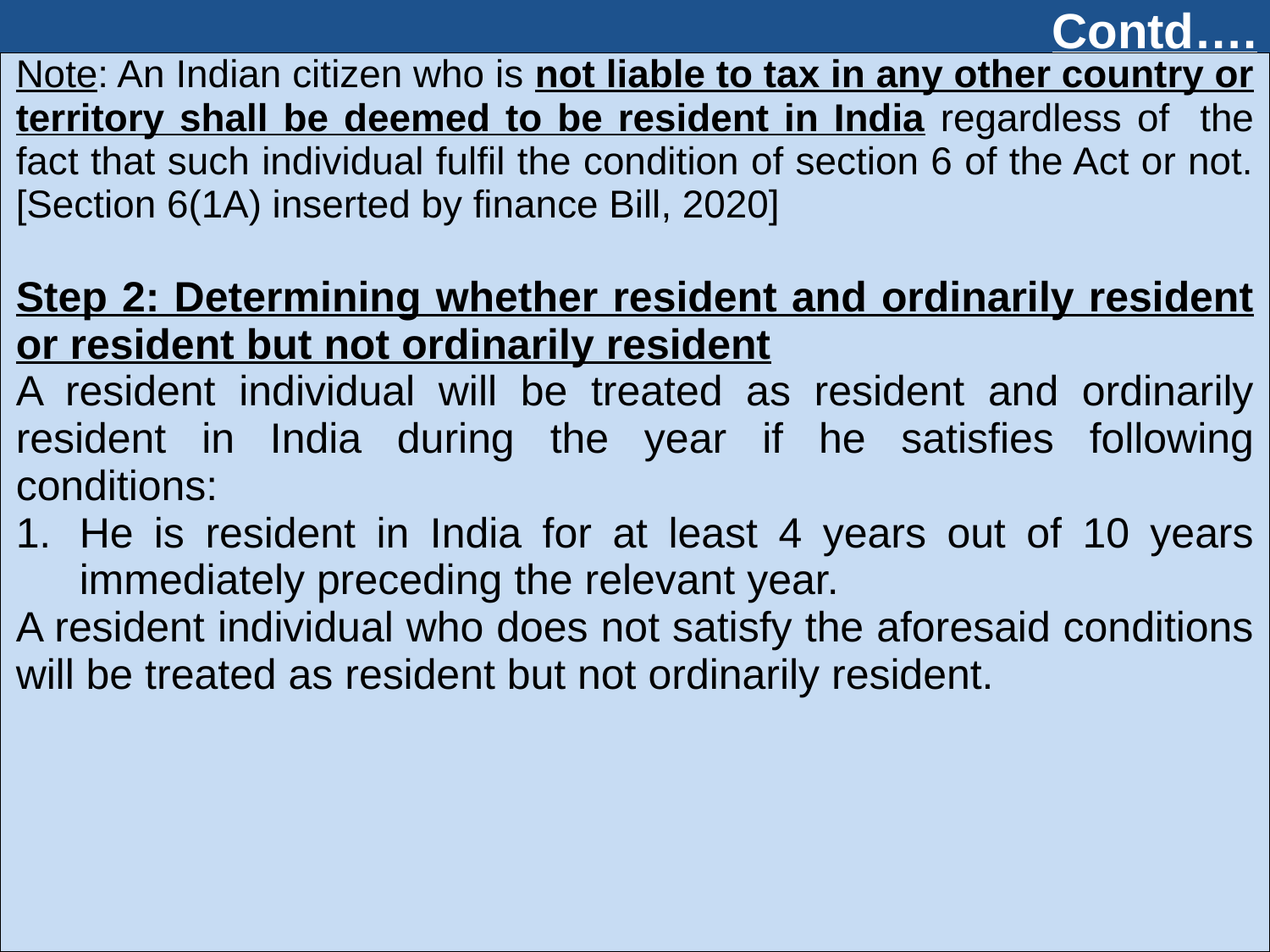

# Contd….
| Note: An Indian citizen who is not liable to tax in any other country or territory shall be deemed to be resident in India regardless of the fact that such individual fulfil the condition of section 6 of the Act or not. [Section 6(1A) inserted by finance Bill, 2020] Step 2: Determining whether resident and ordinarily resident or resident but not ordinarily resident A resident individual will be treated as resident and ordinarily resident in India during the year if he satisfies following conditions: He is resident in India for at least 4 years out of 10 years immediately preceding the relevant year. A resident individual who does not satisfy the aforesaid conditions will be treated as resident but not ordinarily resident. |
| --- |
150